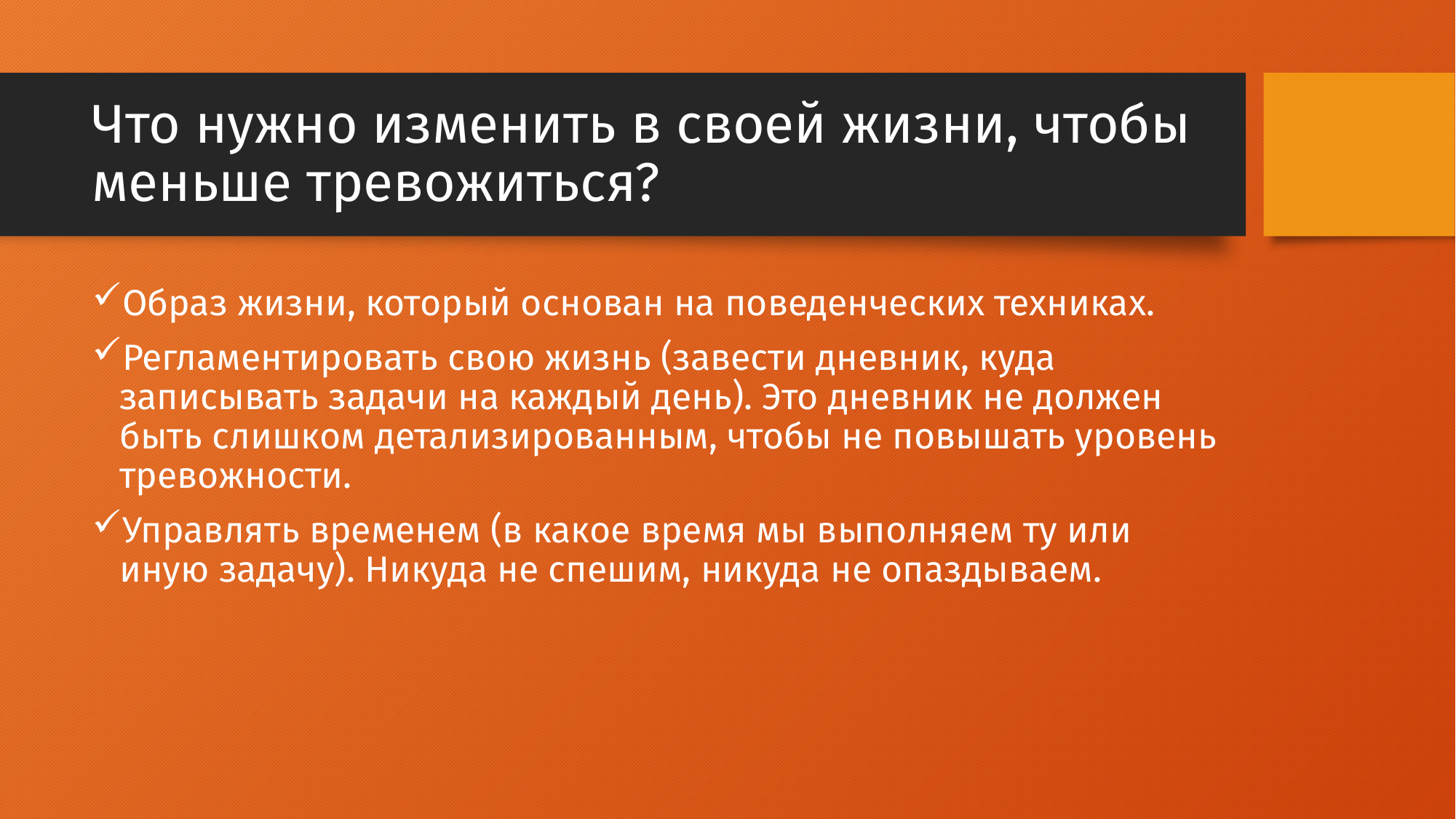

# Что нужно изменить в своей жизни, чтобы меньше тревожиться?
Образ жизни, который основан на поведенческих техниках.
Регламентировать свою жизнь (завести дневник, куда записывать задачи на каждый день). Это дневник не должен быть слишком детализированным, чтобы не повышать уровень тревожности.
Управлять временем (в какое время мы выполняем ту или иную задачу). Никуда не спешим, никуда не опаздываем.